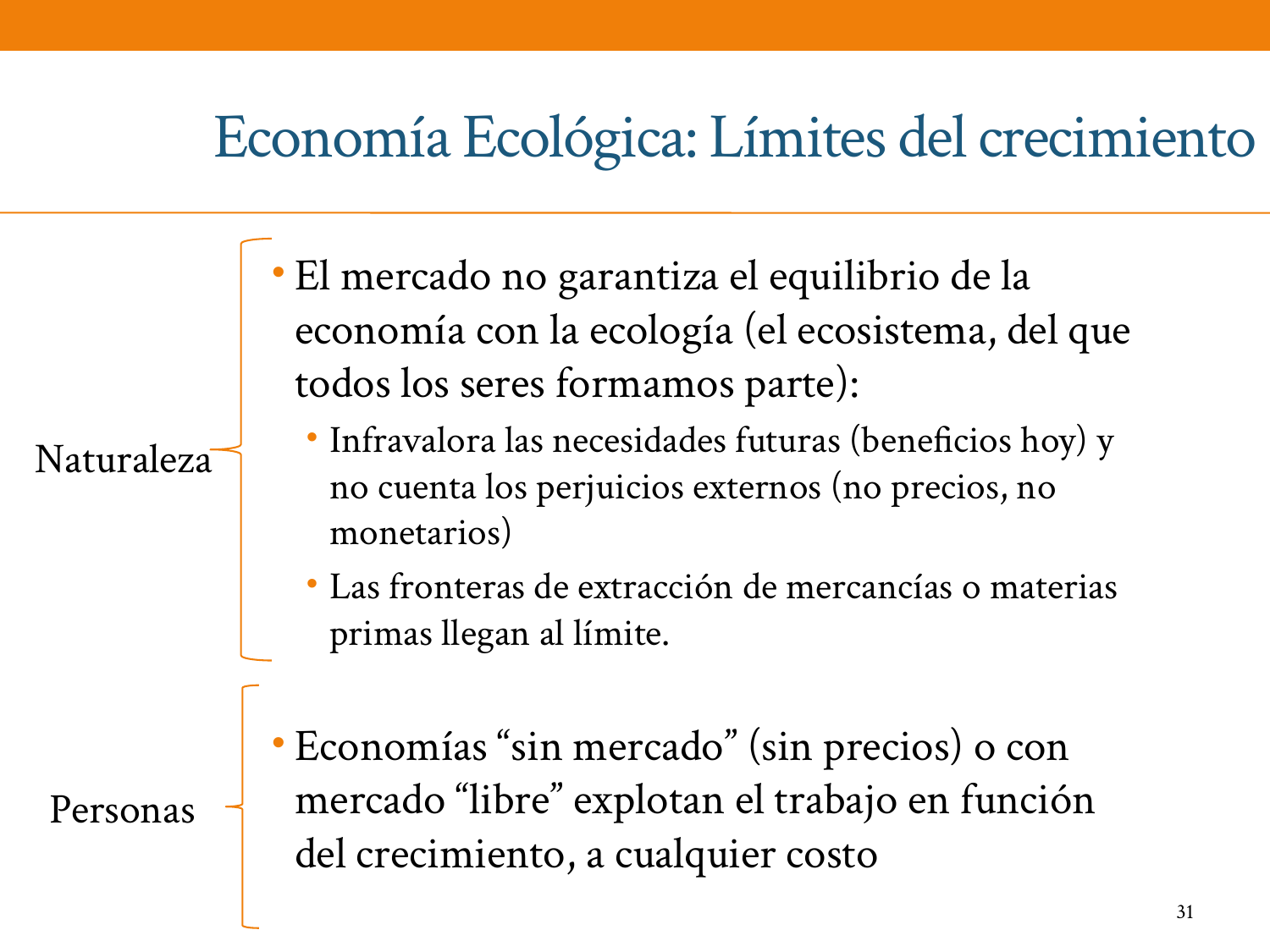

# Economía Ecológica: Límites del crecimiento

El mercado no garantiza el equilibrio de la economía con la ecología (el ecosistema, del que todos los seres formamos parte):
Infravalora las necesidades futuras (beneficios hoy) y no cuenta los perjuicios externos (no precios, no monetarios)
Las fronteras de extracción de mercancías o materias primas llegan al límite.

Economías “sin mercado” (sin precios) o con mercado “libre” explotan el trabajo en función del crecimiento, a cualquier costo
Naturaleza

Personas
31